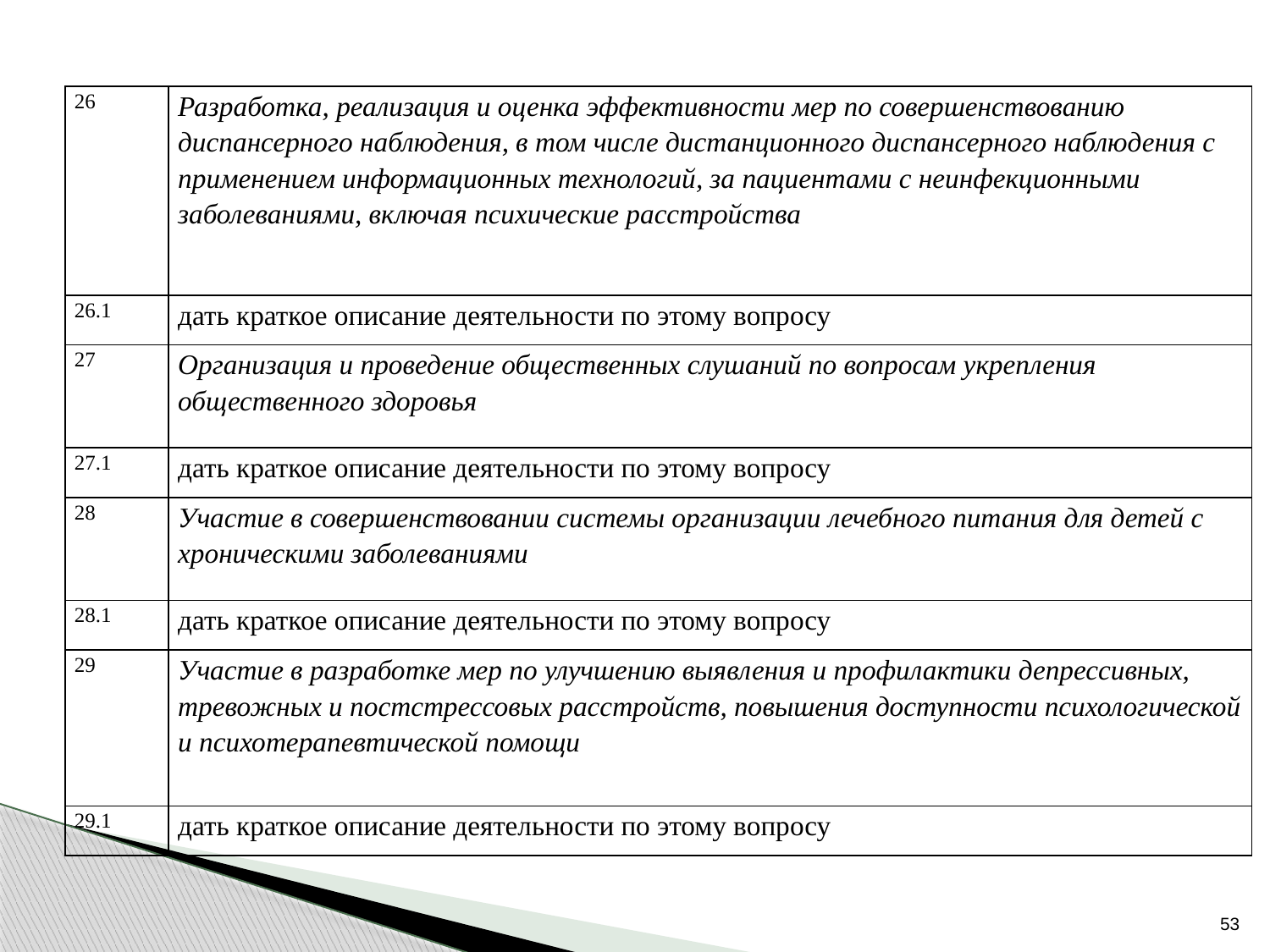

| 26 | Разработка, реализация и оценка эффективности мер по совершенствованию диспансерного наблюдения, в том числе дистанционного диспансерного наблюдения с применением информационных технологий, за пациентами с неинфекционными заболеваниями, включая психические расстройства |
| --- | --- |
| 26.1 | дать краткое описание деятельности по этому вопросу |
| 27 | Организация и проведение общественных слушаний по вопросам укрепления общественного здоровья |
| 27.1 | дать краткое описание деятельности по этому вопросу |
| 28 | Участие в совершенствовании системы организации лечебного питания для детей с хроническими заболеваниями |
| 28.1 | дать краткое описание деятельности по этому вопросу |
| 29 | Участие в разработке мер по улучшению выявления и профилактики депрессивных, тревожных и постстрессовых расстройств, повышения доступности психологической и психотерапевтической помощи |
| 29.1 | дать краткое описание деятельности по этому вопросу |
53